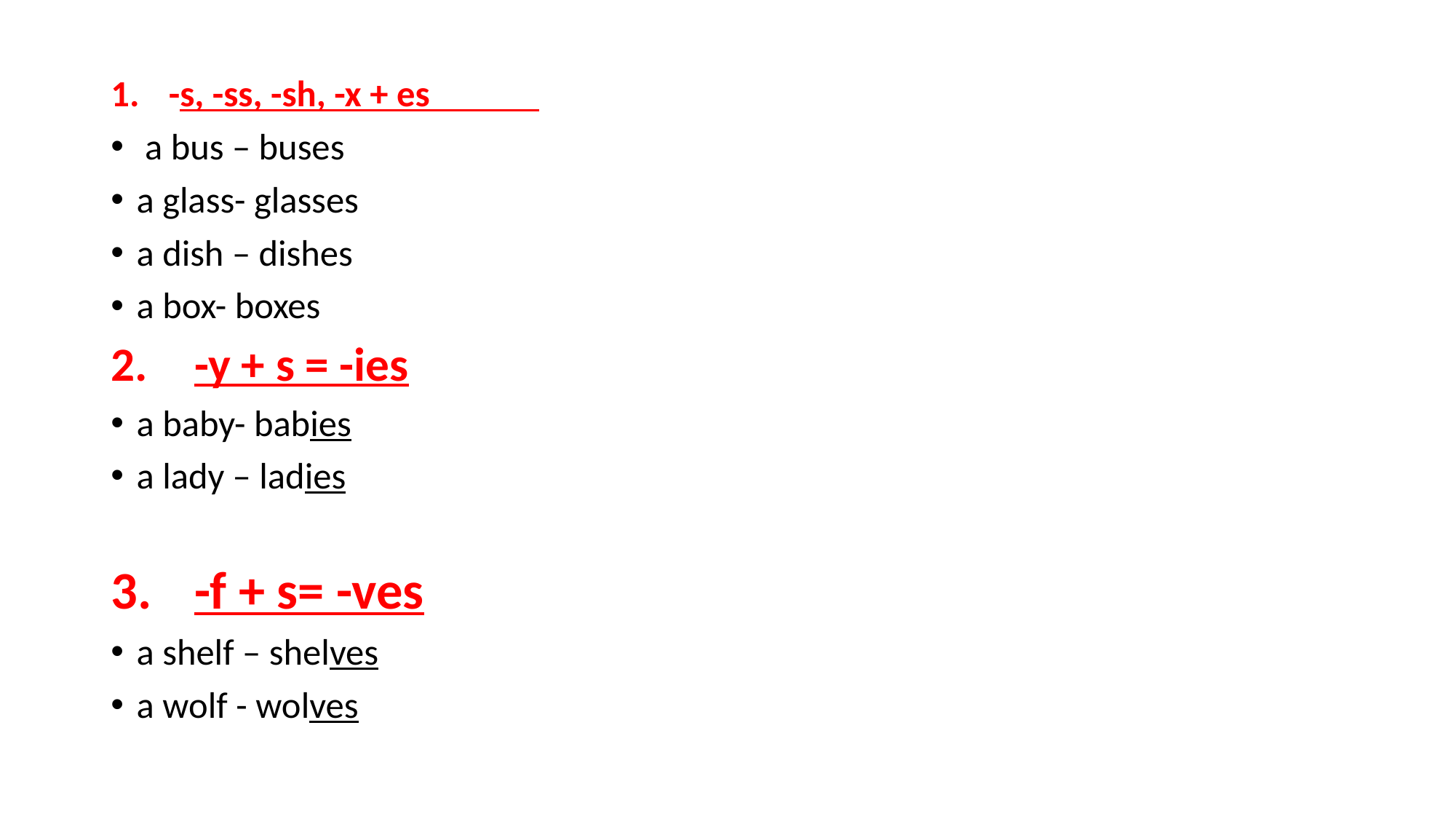

-s, -ss, -sh, -x + es
 a bus – buses
a glass- glasses
a dish – dishes
a box- boxes
-y + s = -ies
a baby- babies
a lady – ladies

-f + s= -ves
a shelf – shelves
a wolf - wolves